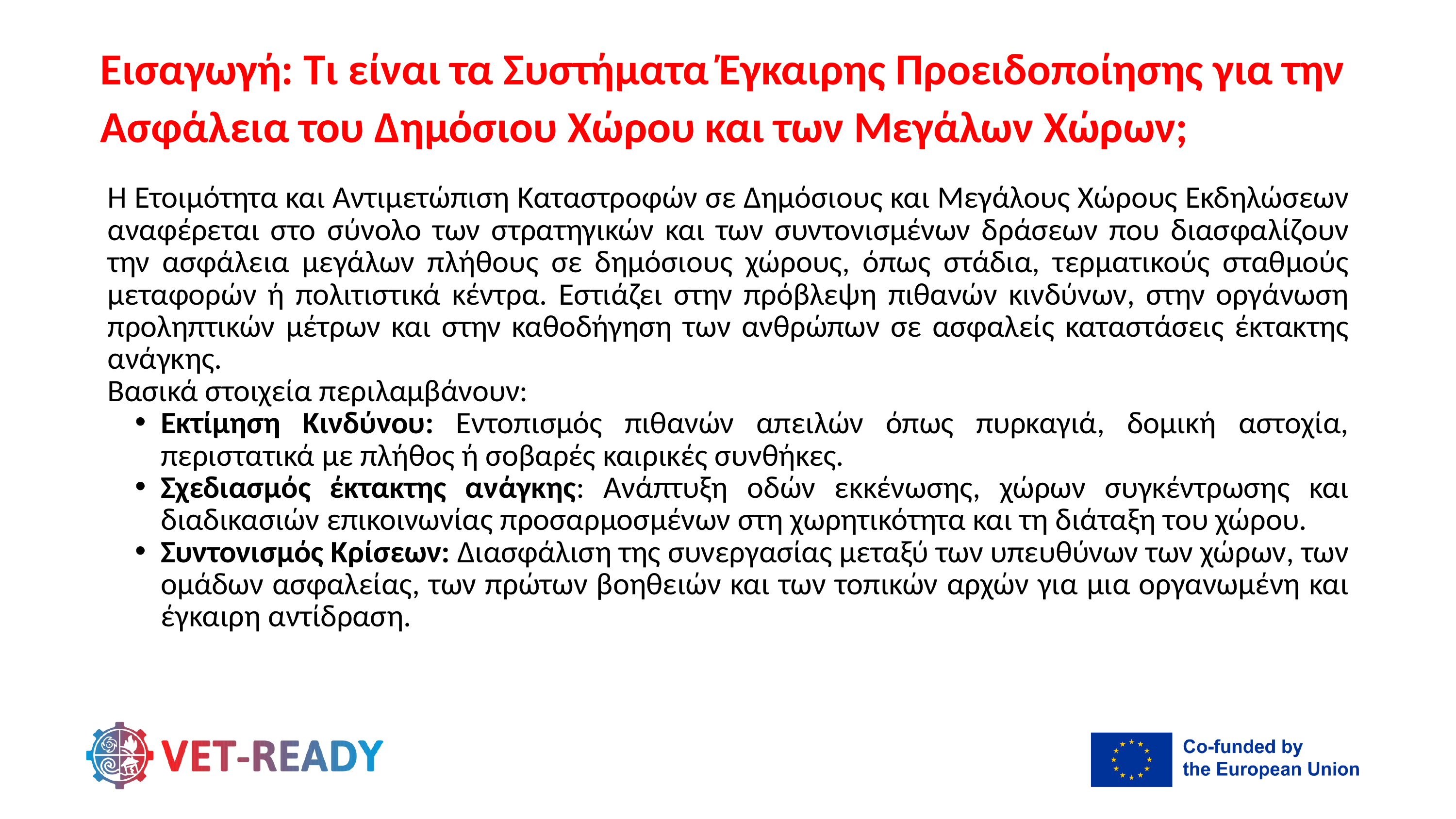

Εισαγωγή: Τι είναι τα Συστήματα Έγκαιρης Προειδοποίησης για την Ασφάλεια του Δημόσιου Χώρου και των Μεγάλων Χώρων;
Η Ετοιμότητα και Αντιμετώπιση Καταστροφών σε Δημόσιους και Μεγάλους Χώρους Εκδηλώσεων αναφέρεται στο σύνολο των στρατηγικών και των συντονισμένων δράσεων που διασφαλίζουν την ασφάλεια μεγάλων πλήθους σε δημόσιους χώρους, όπως στάδια, τερματικούς σταθμούς μεταφορών ή πολιτιστικά κέντρα. Εστιάζει στην πρόβλεψη πιθανών κινδύνων, στην οργάνωση προληπτικών μέτρων και στην καθοδήγηση των ανθρώπων σε ασφαλείς καταστάσεις έκτακτης ανάγκης.
Βασικά στοιχεία περιλαμβάνουν:
Εκτίμηση Κινδύνου: Εντοπισμός πιθανών απειλών όπως πυρκαγιά, δομική αστοχία, περιστατικά με πλήθος ή σοβαρές καιρικές συνθήκες.
Σχεδιασμός έκτακτης ανάγκης: Ανάπτυξη οδών εκκένωσης, χώρων συγκέντρωσης και διαδικασιών επικοινωνίας προσαρμοσμένων στη χωρητικότητα και τη διάταξη του χώρου.
Συντονισμός Κρίσεων: Διασφάλιση της συνεργασίας μεταξύ των υπευθύνων των χώρων, των ομάδων ασφαλείας, των πρώτων βοηθειών και των τοπικών αρχών για μια οργανωμένη και έγκαιρη αντίδραση.